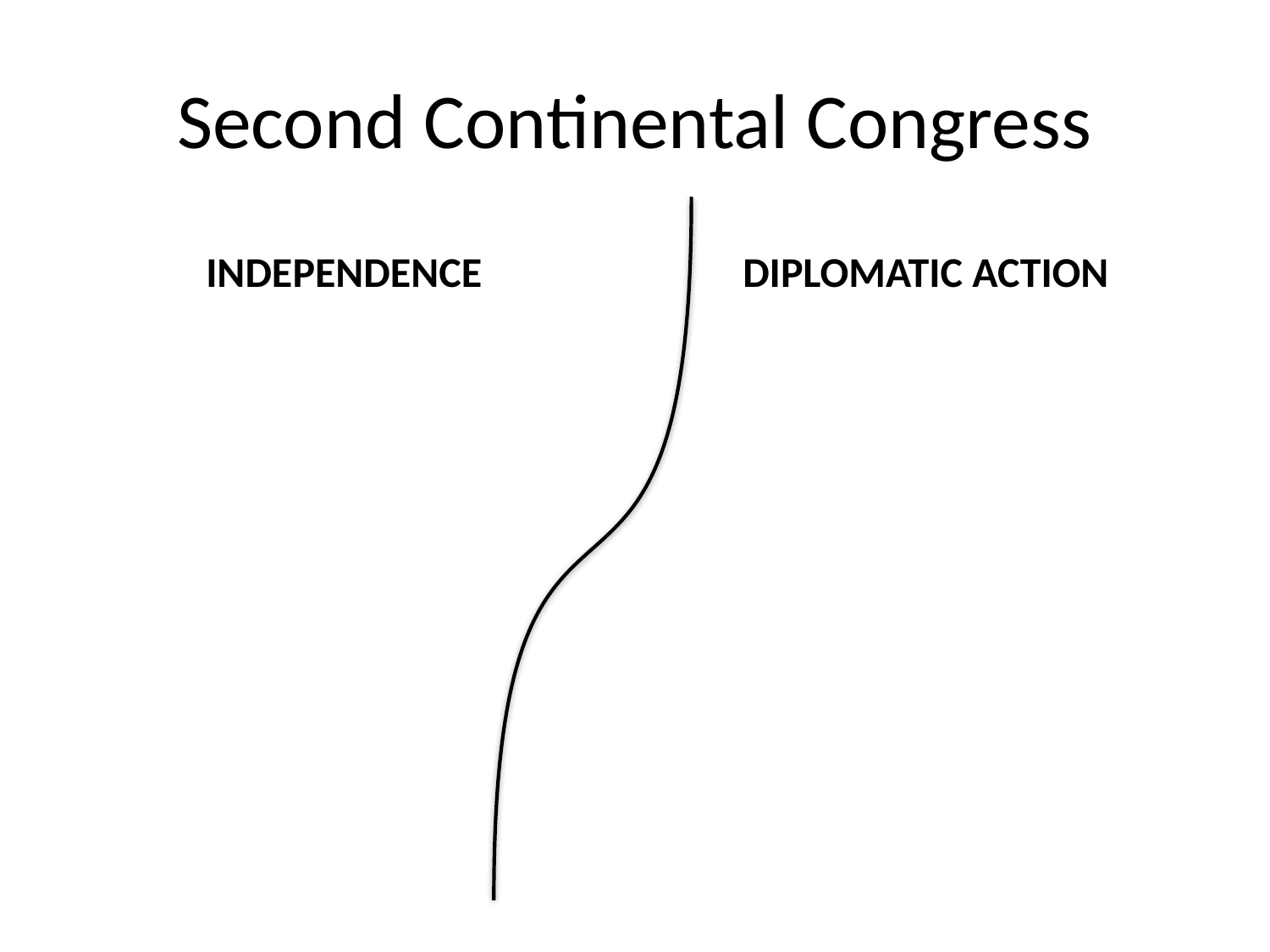

# Second Continental Congress
INDEPENDENCE
DIPLOMATIC ACTION